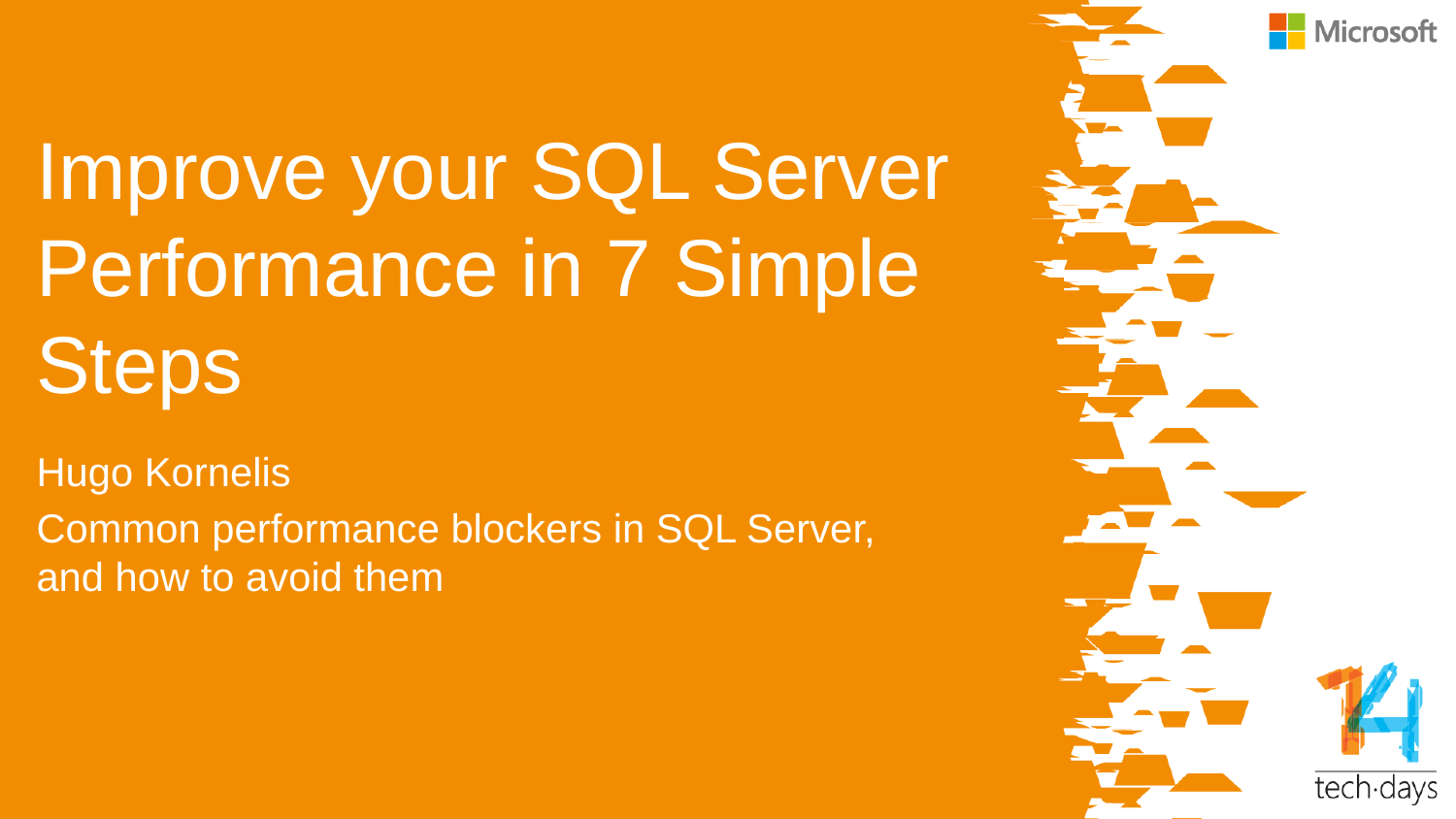

# Improve your SQL Server Performance in 7 Simple Steps
Hugo Kornelis
Common performance blockers in SQL Server,
and how to avoid them